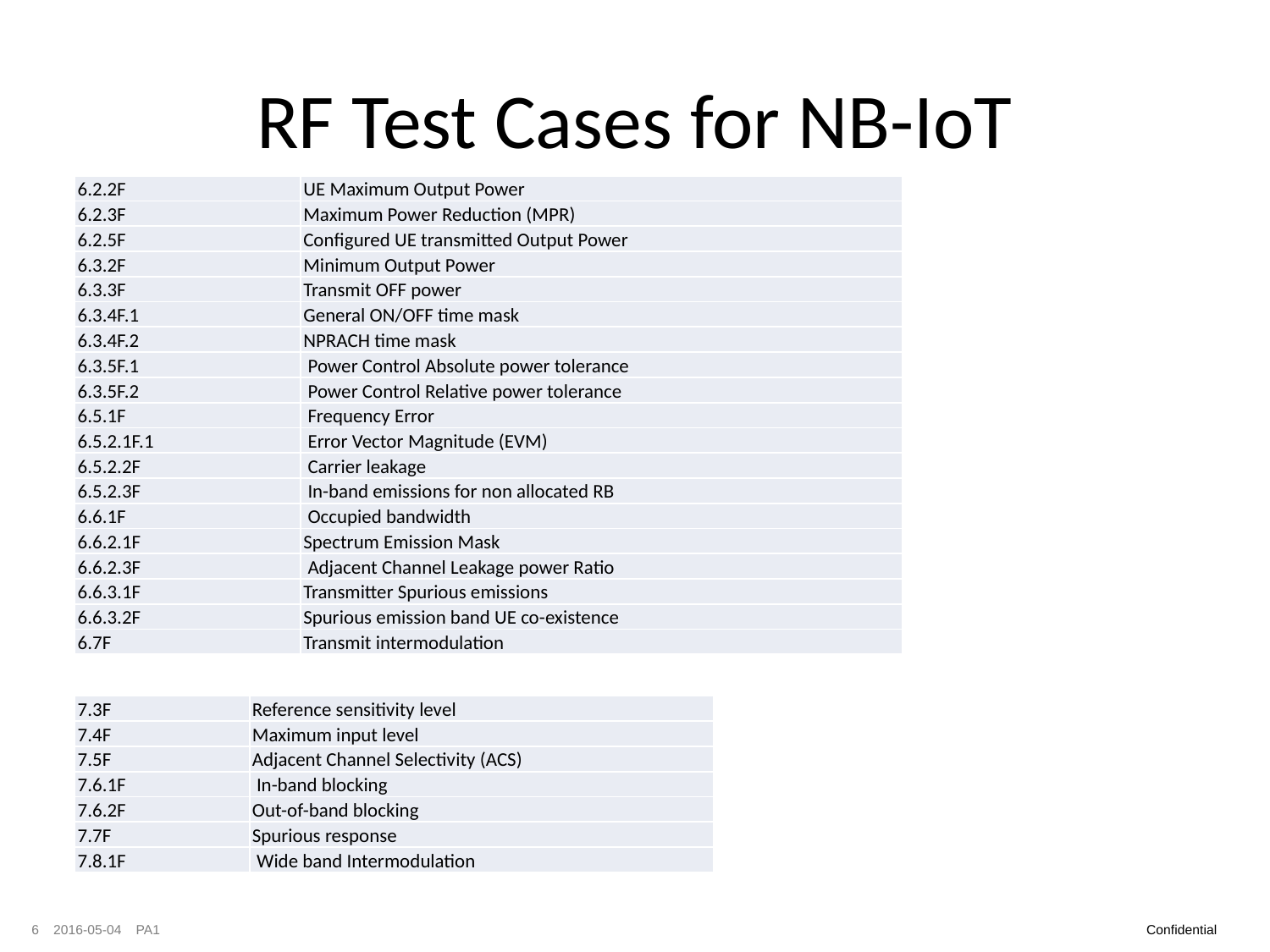

# RF Test Cases for NB-IoT
| 6.2.2F | UE Maximum Output Power |
| --- | --- |
| 6.2.3F | Maximum Power Reduction (MPR) |
| 6.2.5F | Configured UE transmitted Output Power |
| 6.3.2F | Minimum Output Power |
| 6.3.3F | Transmit OFF power |
| 6.3.4F.1 | General ON/OFF time mask |
| 6.3.4F.2 | NPRACH time mask |
| 6.3.5F.1 | Power Control Absolute power tolerance |
| 6.3.5F.2 | Power Control Relative power tolerance |
| 6.5.1F | Frequency Error |
| 6.5.2.1F.1 | Error Vector Magnitude (EVM) |
| 6.5.2.2F | Carrier leakage |
| 6.5.2.3F | In-band emissions for non allocated RB |
| 6.6.1F | Occupied bandwidth |
| 6.6.2.1F | Spectrum Emission Mask |
| 6.6.2.3F | Adjacent Channel Leakage power Ratio |
| 6.6.3.1F | Transmitter Spurious emissions |
| 6.6.3.2F | Spurious emission band UE co-existence |
| 6.7F | Transmit intermodulation |
| 7.3F | Reference sensitivity level |
| --- | --- |
| 7.4F | Maximum input level |
| 7.5F | Adjacent Channel Selectivity (ACS) |
| 7.6.1F | In-band blocking |
| 7.6.2F | Out-of-band blocking |
| 7.7F | Spurious response |
| 7.8.1F | Wide band Intermodulation |